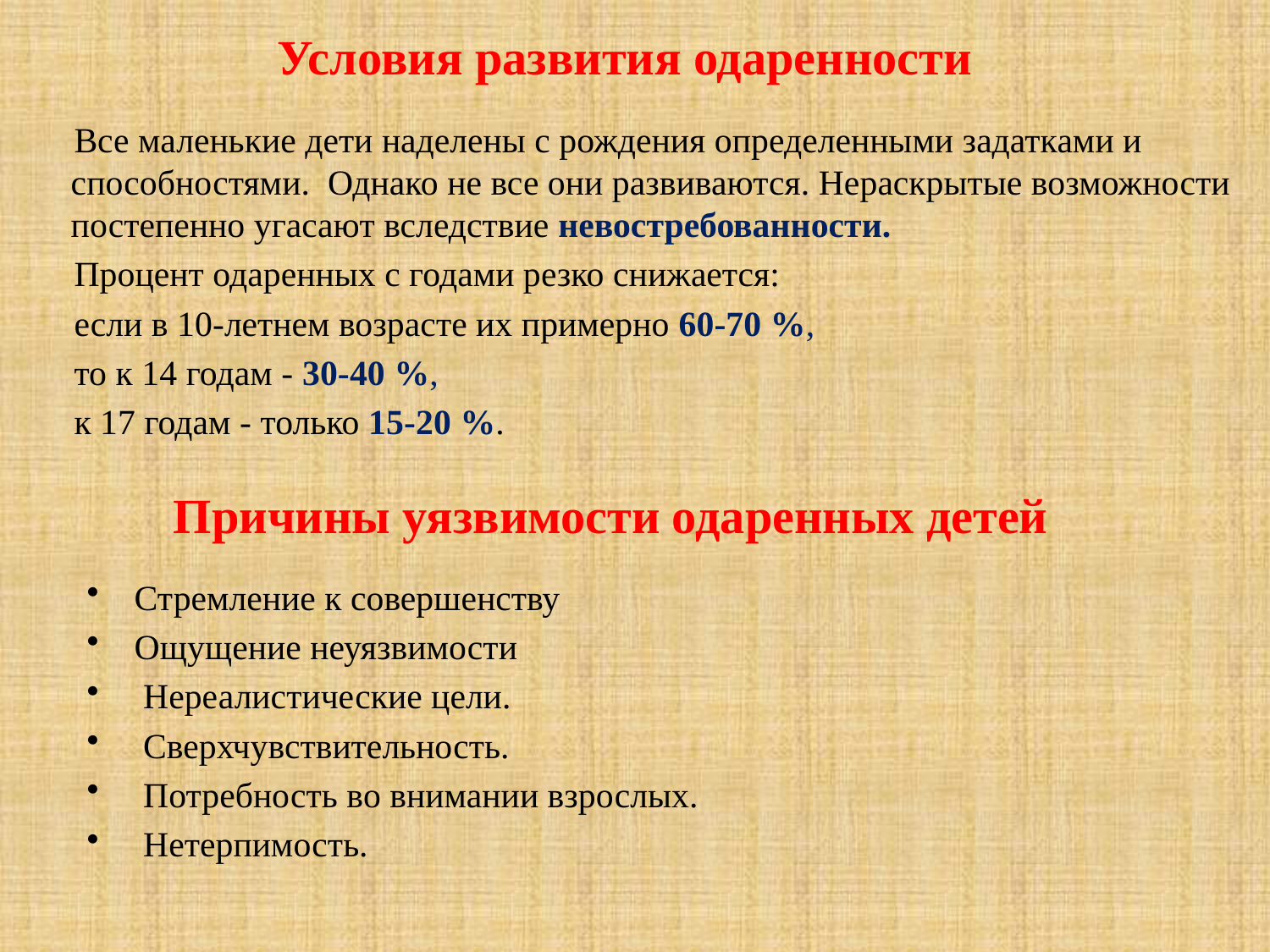

# Условия развития одаренности
Все маленькие дети наделены с рождения определенными задатками и способностями.  Однако не все они развиваются. Нераскрытые возможности постепенно угасают вследствие невостребованности.
Процент одаренных с годами резко снижается:
если в 10-летнем возрасте их примерно 60‑70 %,
то к 14 годам - 30‑40 %,
к 17 годам - только 15‑20 %.
Причины уязвимости одаренных детей
Стремление к совершенству
Ощущение неуязвимости
 Нереалистические цели.
 Сверхчувствительность.
 Потребность во внимании взрослых.
 Нетерпимость.